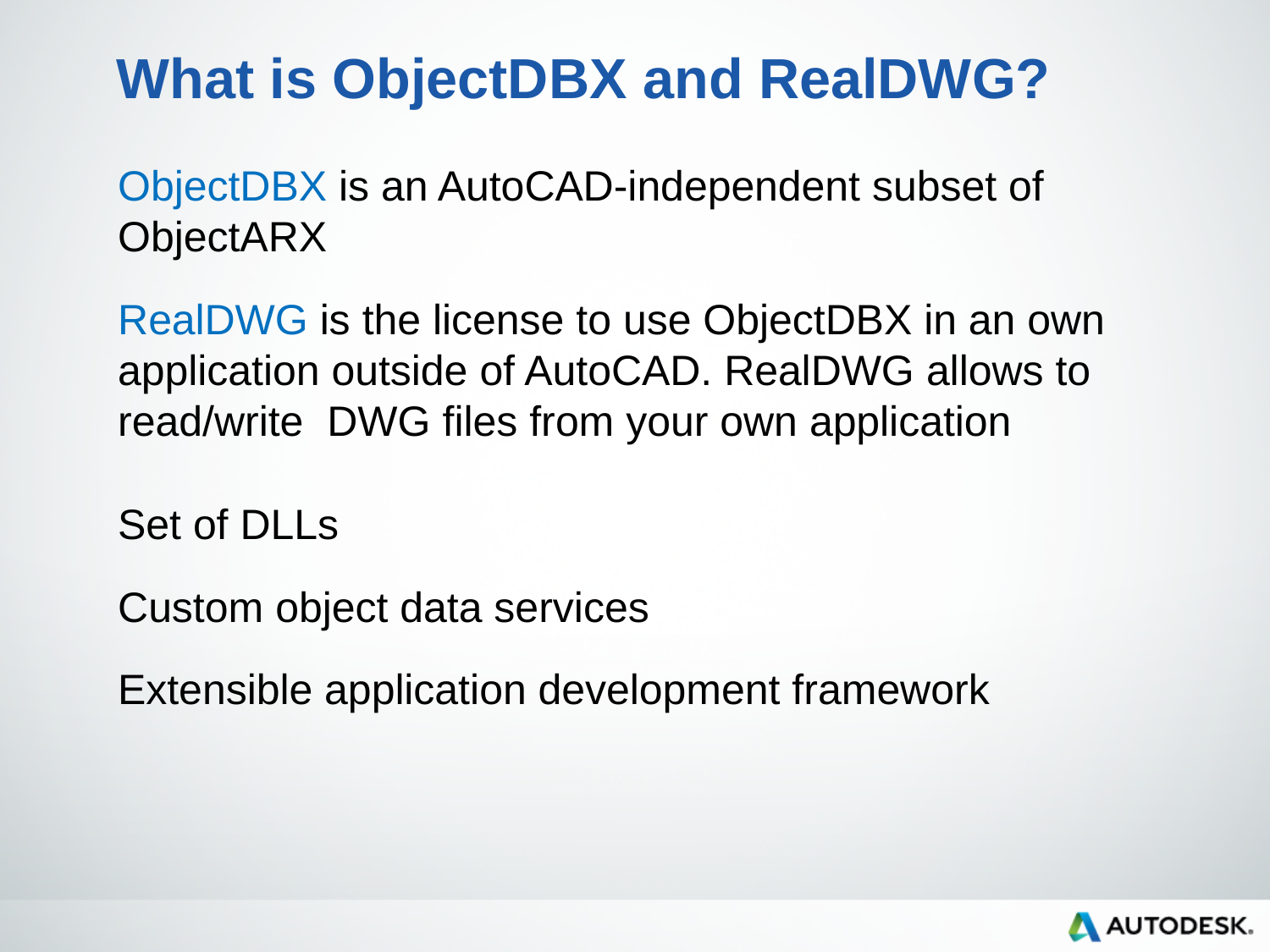

# What is ObjectDBX and RealDWG?
ObjectDBX is an AutoCAD-independent subset of ObjectARX
RealDWG is the license to use ObjectDBX in an own application outside of AutoCAD. RealDWG allows to read/write  DWG files from your own application
Set of DLLs
Custom object data services
Extensible application development framework